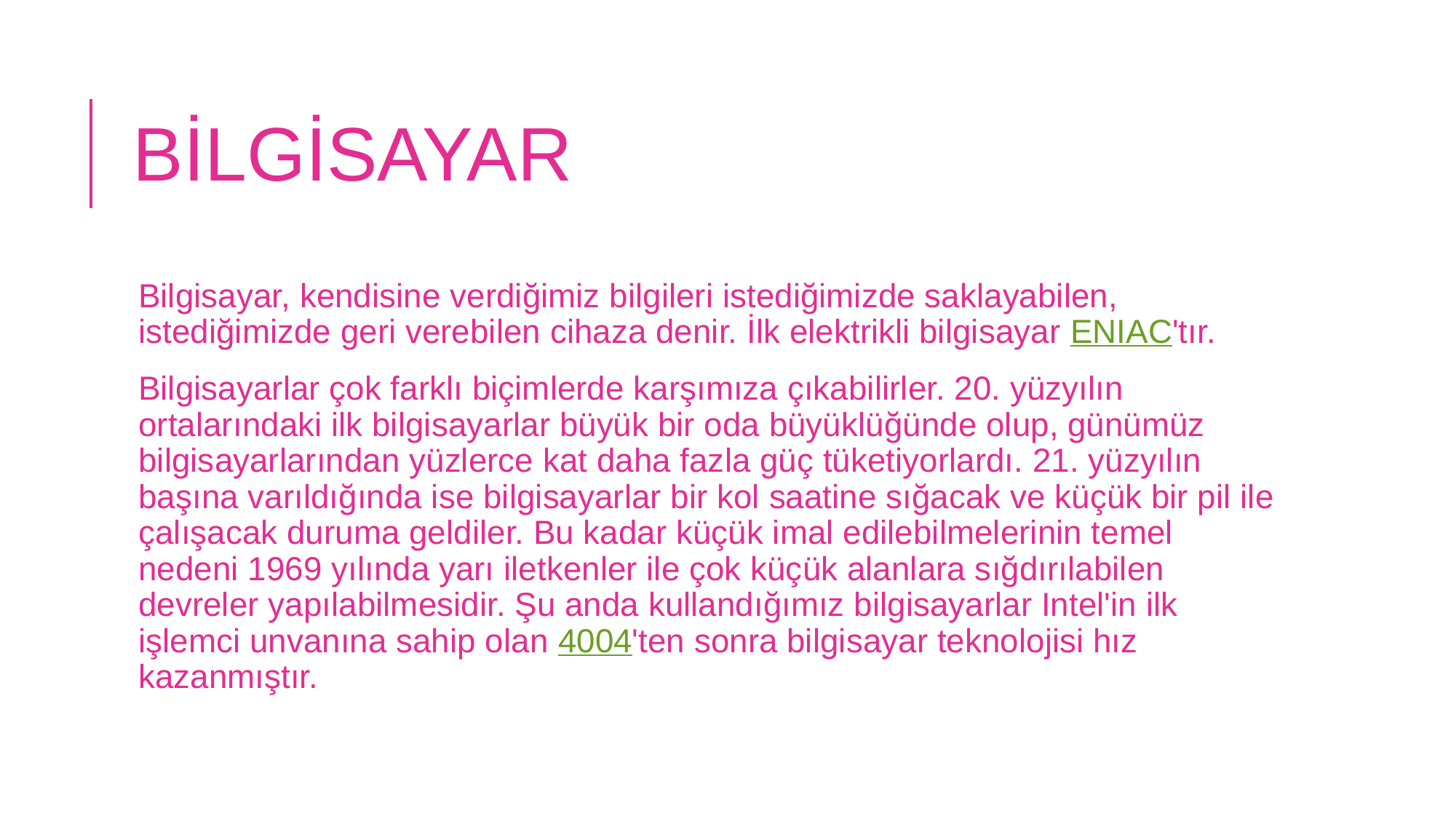

# BİLGİSAYAR
Bilgisayar, kendisine verdiğimiz bilgileri istediğimizde saklayabilen, istediğimizde geri verebilen cihaza denir. İlk elektrikli bilgisayar ENIAC'tır.
Bilgisayarlar çok farklı biçimlerde karşımıza çıkabilirler. 20. yüzyılın ortalarındaki ilk bilgisayarlar büyük bir oda büyüklüğünde olup, günümüz bilgisayarlarından yüzlerce kat daha fazla güç tüketiyorlardı. 21. yüzyılın başına varıldığında ise bilgisayarlar bir kol saatine sığacak ve küçük bir pil ile çalışacak duruma geldiler. Bu kadar küçük imal edilebilmelerinin temel nedeni 1969 yılında yarı iletkenler ile çok küçük alanlara sığdırılabilen devreler yapılabilmesidir. Şu anda kullandığımız bilgisayarlar Intel'in ilk işlemci unvanına sahip olan 4004'ten sonra bilgisayar teknolojisi hız kazanmıştır.